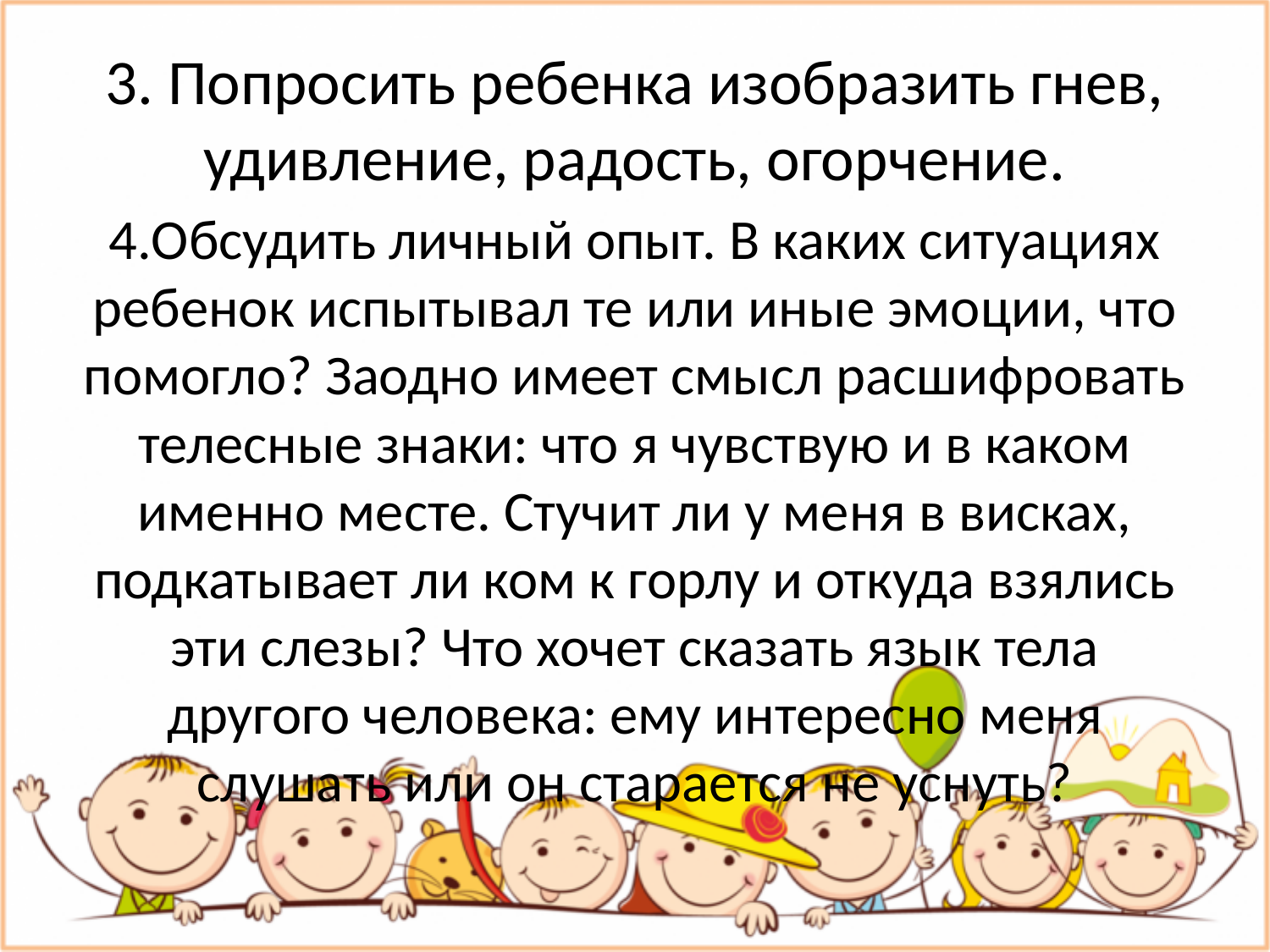

# 3. Попросить ребенка изобразить гнев, удивление, радость, огорчение.
4.Обсудить личный опыт. В каких ситуациях ребенок испытывал те или иные эмоции, что помогло? Заодно имеет смысл расшифровать телесные знаки: что я чувствую и в каком именно месте. Стучит ли у меня в висках, подкатывает ли ком к горлу и откуда взялись эти слезы? Что хочет сказать язык тела другого человека: ему интересно меня слушать или он старается не уснуть?